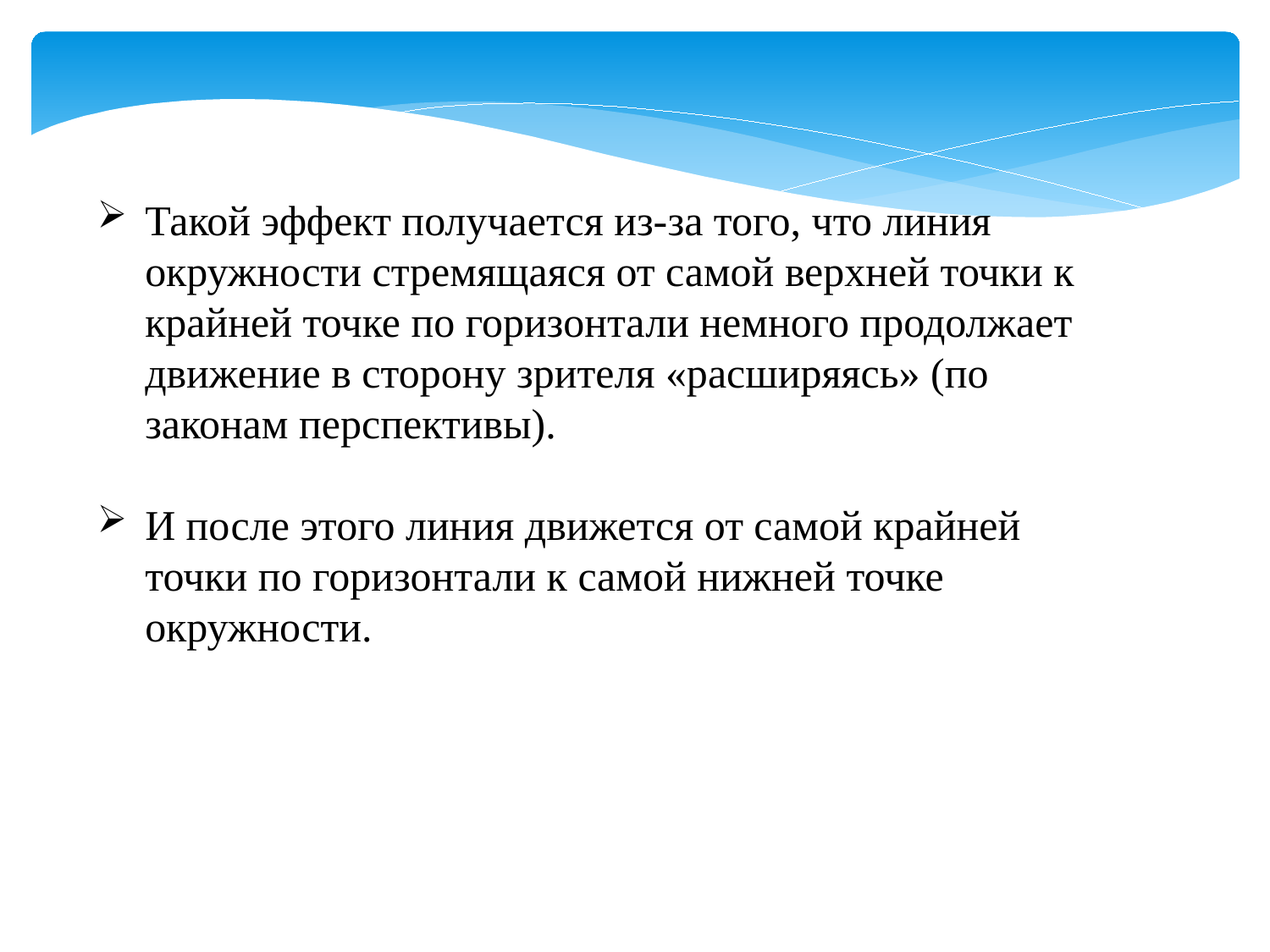

Такой эффект получается из-за того, что линия окружности стремящаяся от самой верхней точки к крайней точке по горизонтали немного продолжает движение в сторону зрителя «расширяясь» (по законам перспективы).

И после этого линия движется от самой крайней точки по горизонтали к самой нижней точке окружности.